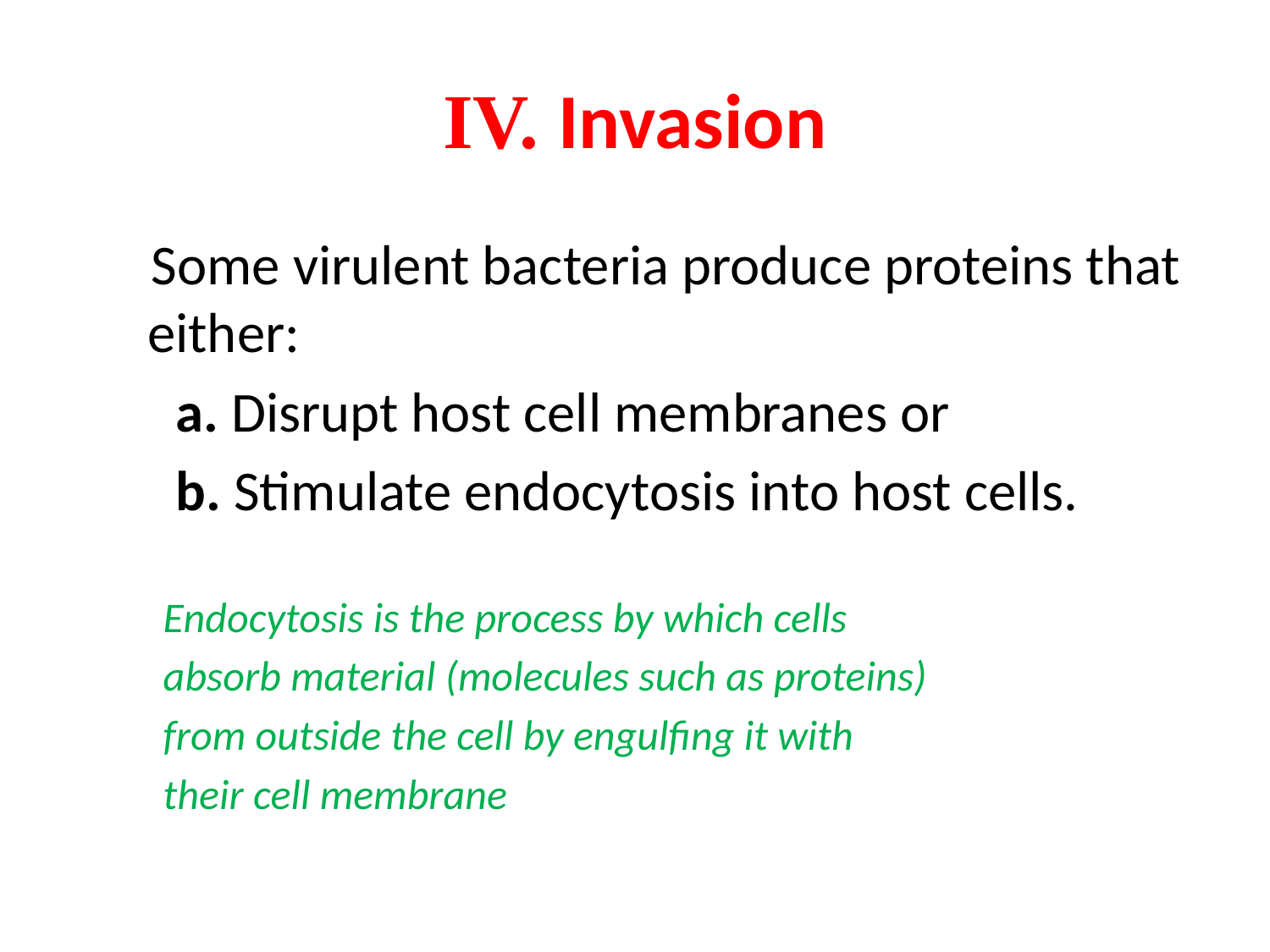

# IV. Invasion
   Some virulent bacteria produce proteins that either:
 a. Disrupt host cell membranes or
 b. Stimulate endocytosis into host cells.

Endocytosis is the process by which cells
absorb material (molecules such as proteins)
from outside the cell by engulfing it with
their cell membrane